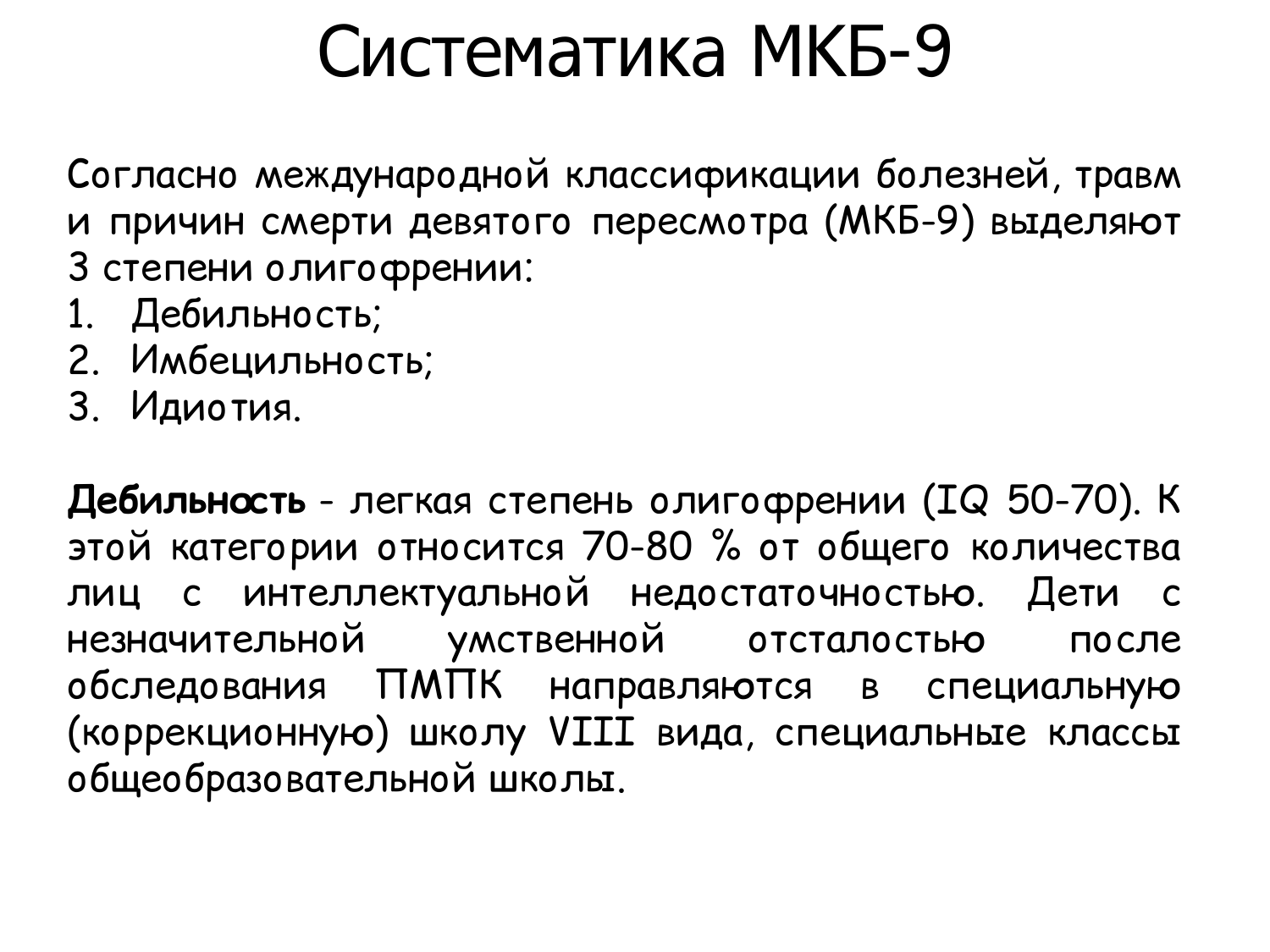

Систематика МКБ-9
Согласно международной классификации болезней, травм и причин смерти девятого пересмотра (МКБ-9) выделяют 3 степени олигофрении:
Дебильность;
Имбецильность;
Идиотия.

Дебильность - легкая степень олигофрении (IQ 50-70). К этой категории относится 70-80 % от общего количества лиц с интеллектуальной недостаточностью. Дети с незначительной умственной отсталостью после обследования ПМПК направляются в специальную (коррекционную) школу VIII вида, специальные классы общеобразовательной школы.